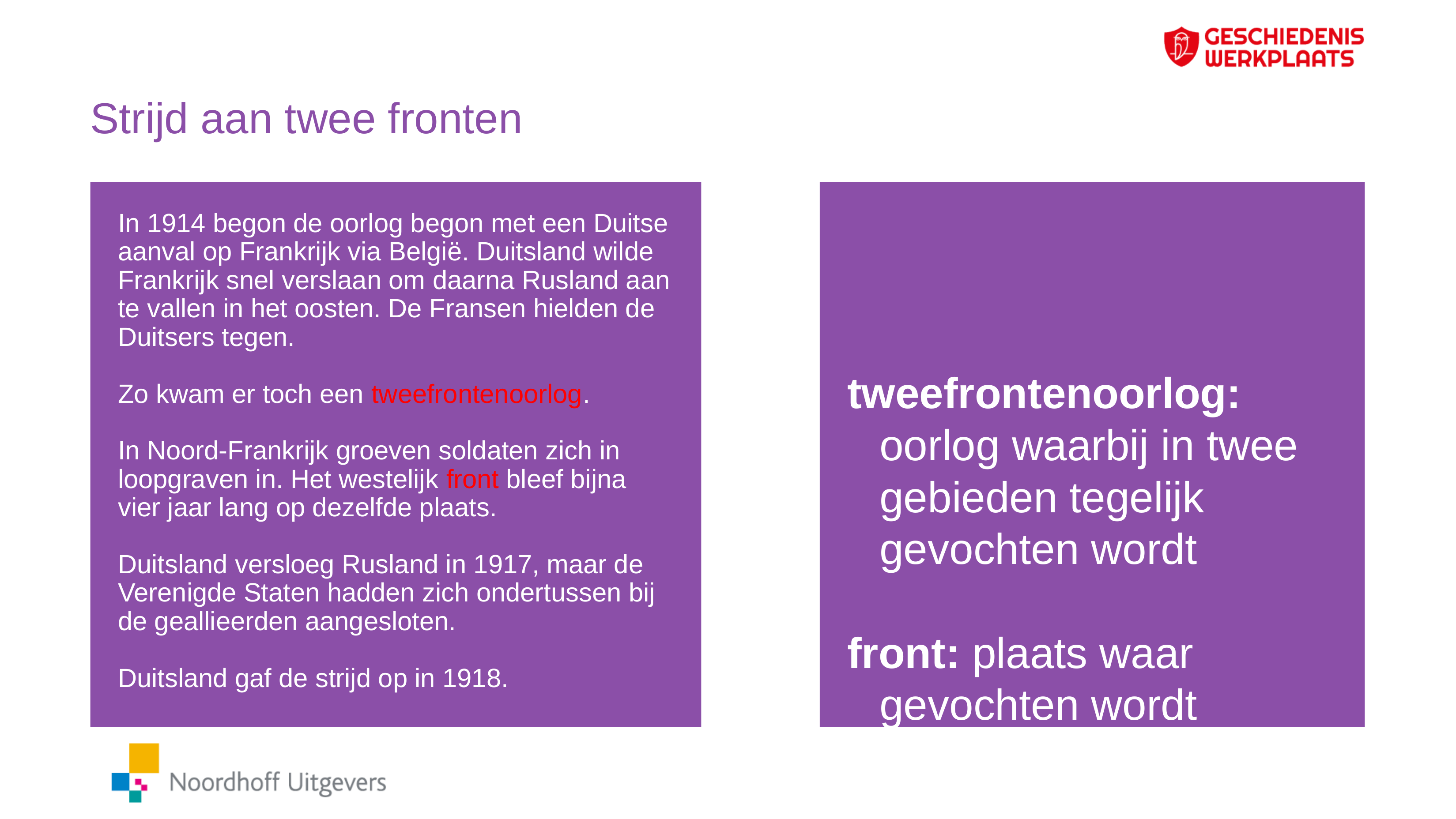

# Strijd aan twee fronten
In 1914 begon de oorlog begon met een Duitse aanval op Frankrijk via België. Duitsland wilde Frankrijk snel verslaan om daarna Rusland aan te vallen in het oosten. De Fransen hielden de Duitsers tegen.

Zo kwam er toch een tweefrontenoorlog.

In Noord-Frankrijk groeven soldaten zich in loopgraven in. Het westelijk front bleef bijna vier jaar lang op dezelfde plaats.

Duitsland versloeg Rusland in 1917, maar de Verenigde Staten hadden zich ondertussen bij de geallieerden aangesloten.

Duitsland gaf de strijd op in 1918.

tweefrontenoorlog: oorlog waarbij in twee gebieden tegelijk gevochten wordt

front: plaats waar gevochten wordt